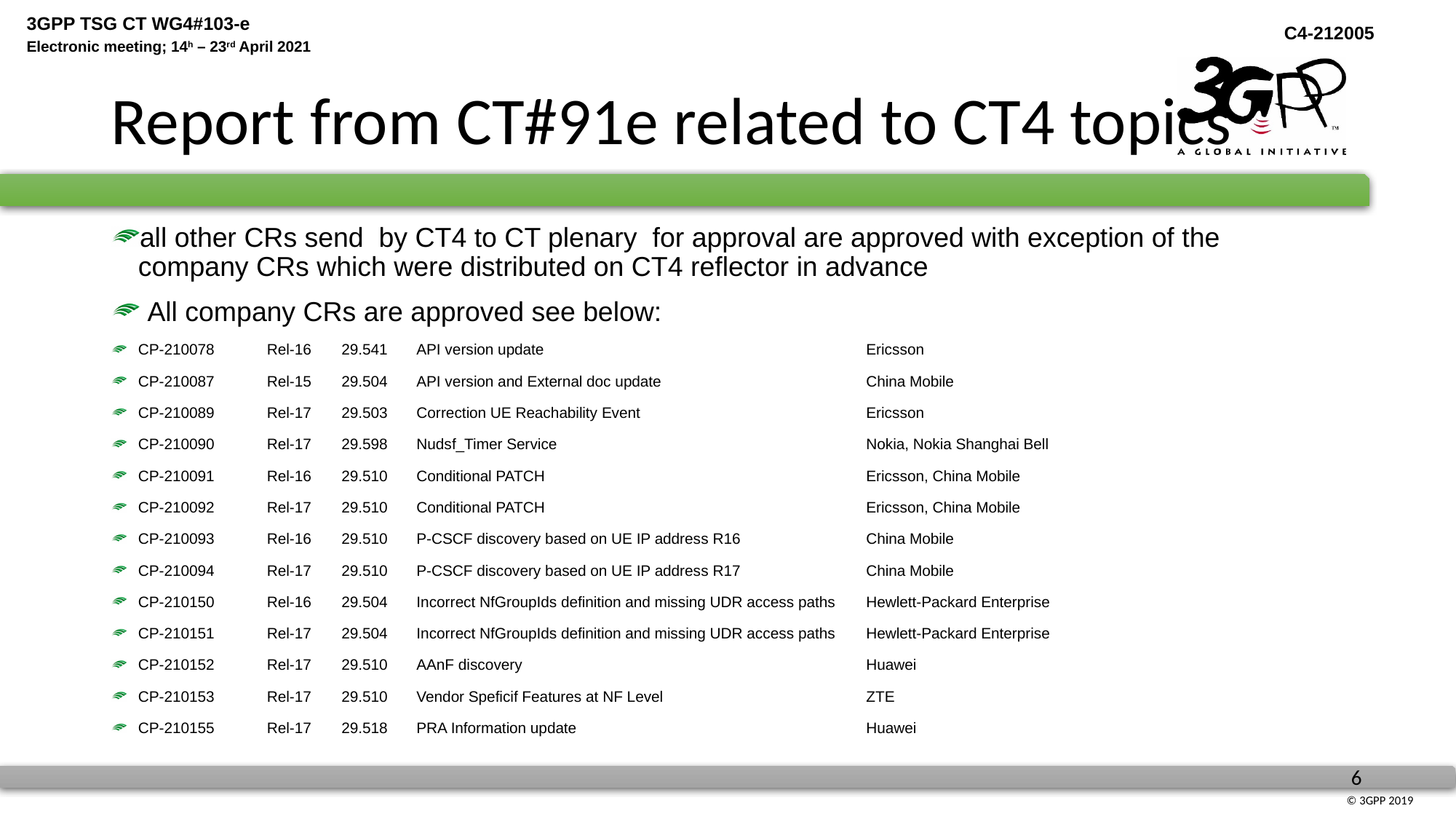

# Report from CT#91e related to CT4 topics
all other CRs send  by CT4 to CT plenary  for approval are approved with exception of the company CRs which were distributed on CT4 reflector in advance
 All company CRs are approved see below:
CP-210078	Rel-16	29.541	API version update	Ericsson
CP-210087	Rel-15	29.504	API version and External doc update	China Mobile
CP-210089	Rel-17	29.503	Correction UE Reachability Event	Ericsson
CP-210090	Rel-17	29.598	Nudsf_Timer Service	Nokia, Nokia Shanghai Bell
CP-210091	Rel-16	29.510	Conditional PATCH	Ericsson, China Mobile
CP-210092	Rel-17	29.510	Conditional PATCH	Ericsson, China Mobile
CP-210093	Rel-16	29.510	P-CSCF discovery based on UE IP address R16	China Mobile
CP-210094	Rel-17	29.510	P-CSCF discovery based on UE IP address R17	China Mobile
CP-210150	Rel-16	29.504	Incorrect NfGroupIds definition and missing UDR access paths	Hewlett-Packard Enterprise
CP-210151	Rel-17	29.504	Incorrect NfGroupIds definition and missing UDR access paths	Hewlett-Packard Enterprise
CP-210152	Rel-17	29.510	AAnF discovery	Huawei
CP-210153	Rel-17	29.510	Vendor Speficif Features at NF Level	ZTE
CP-210155	Rel-17	29.518	PRA Information update	Huawei